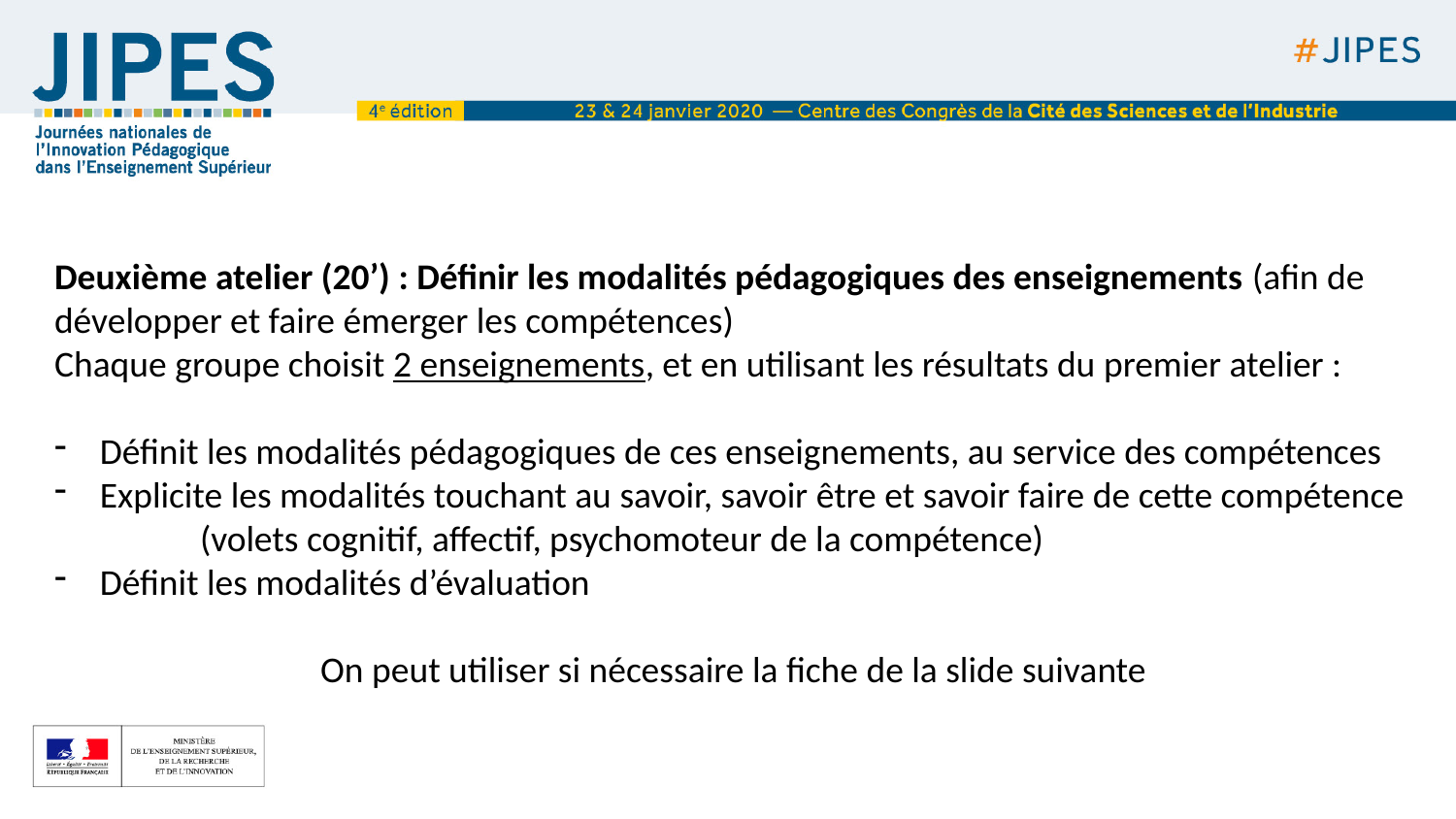

Deuxième atelier (20’) : Définir les modalités pédagogiques des enseignements (afin de développer et faire émerger les compétences)
Chaque groupe choisit 2 enseignements, et en utilisant les résultats du premier atelier :

Définit les modalités pédagogiques de ces enseignements, au service des compétences
Explicite les modalités touchant au savoir, savoir être et savoir faire de cette compétence
	(volets cognitif, affectif, psychomoteur de la compétence)
Définit les modalités d’évaluation

On peut utiliser si nécessaire la fiche de la slide suivante